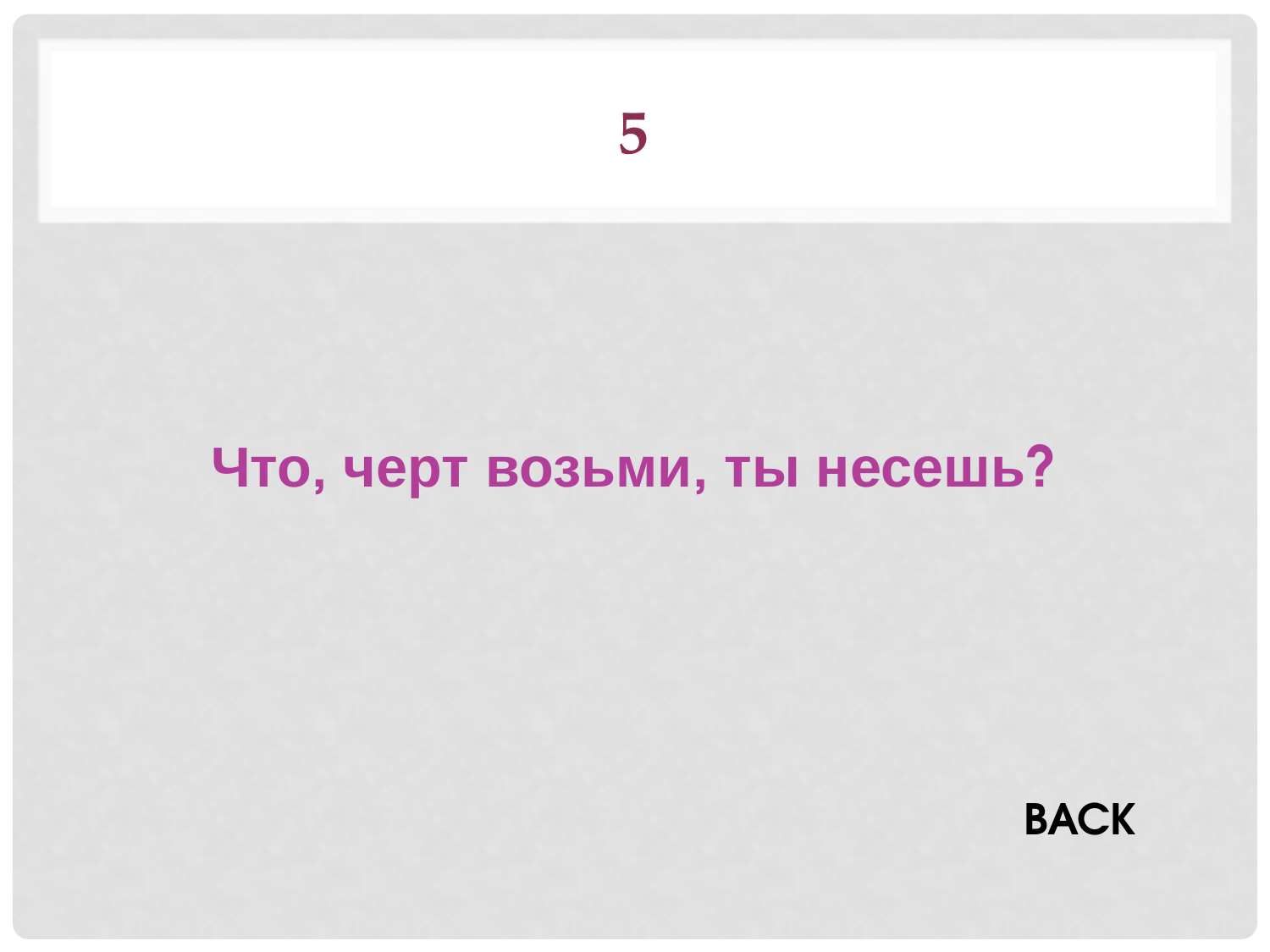

# 5

Что, черт возьми, ты несешь?
BACK